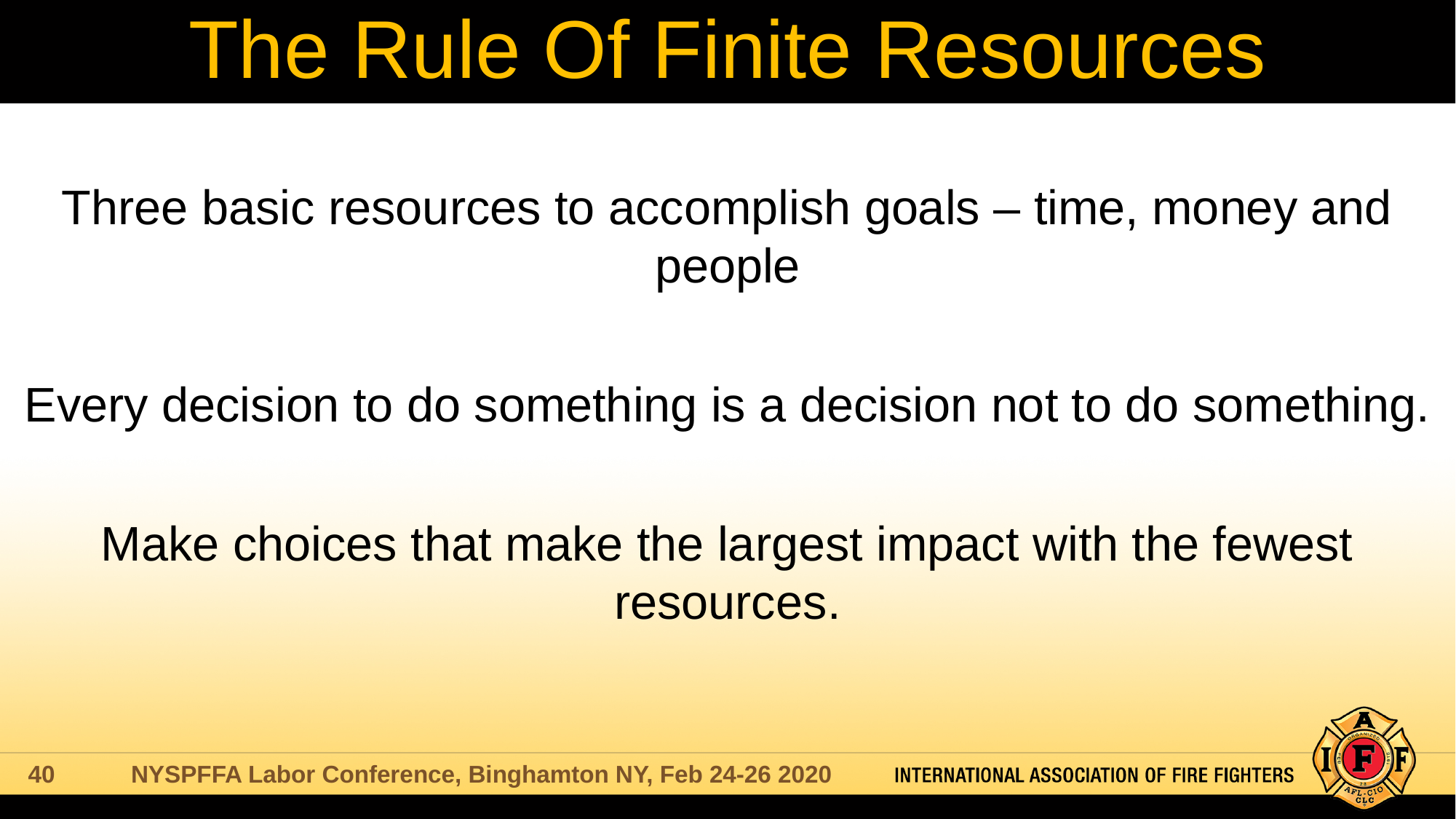

# The Rule Of Finite Resources
Three basic resources to accomplish goals – time, money and people

Every decision to do something is a decision not to do something.

Make choices that make the largest impact with the fewest resources.
NYSPFFA Labor Conference, Binghamton NY, Feb 24-26 2020